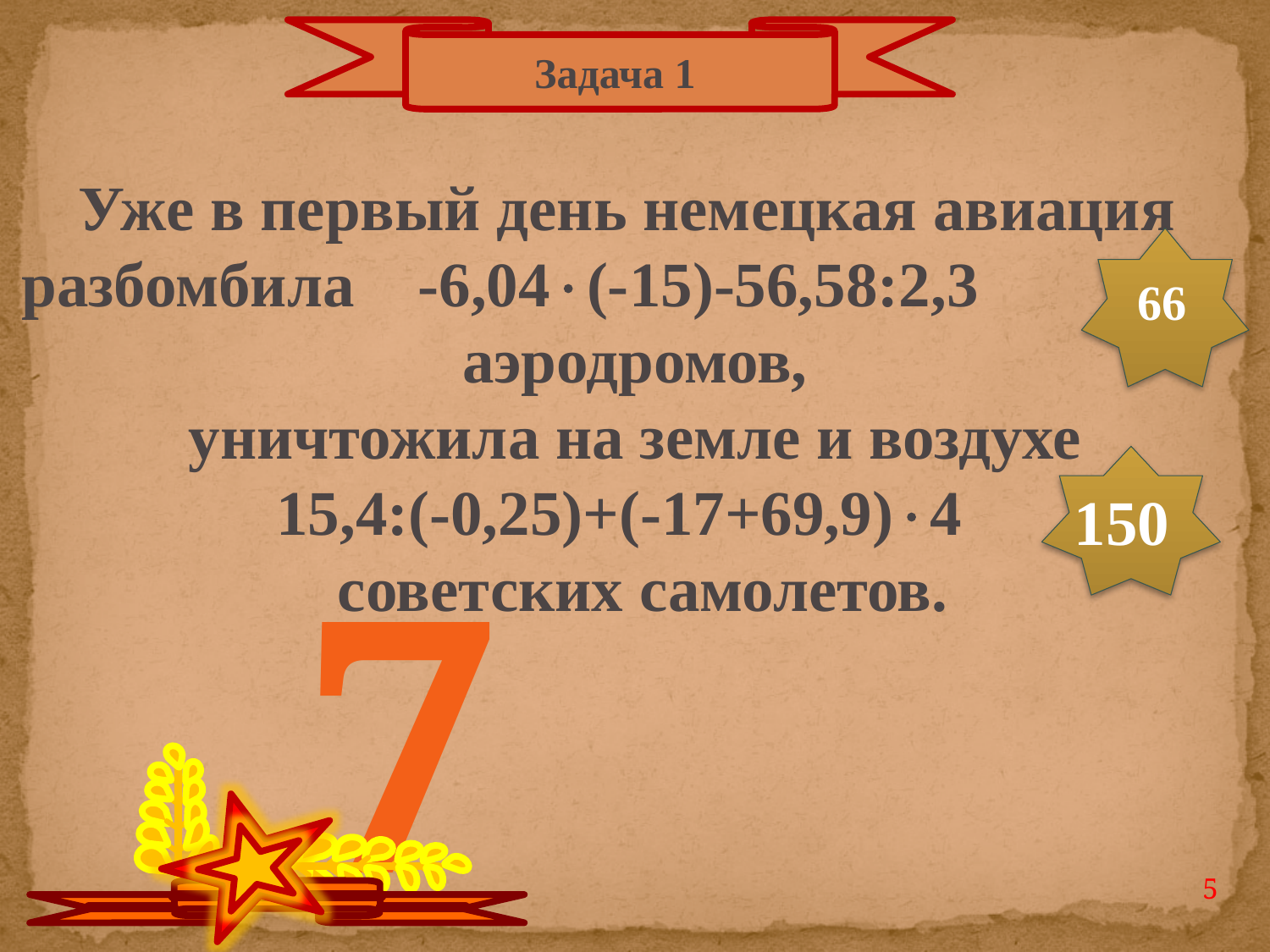

Задача 1
Уже в первый день немецкая авиация
разбомбила    -6,04⋅(-15)-56,58:2,3                  аэродромов,
 уничтожила на земле и воздухе
15,4:(-0,25)+(-17+69,9)⋅4
 советских самолетов.

66

150
70

5